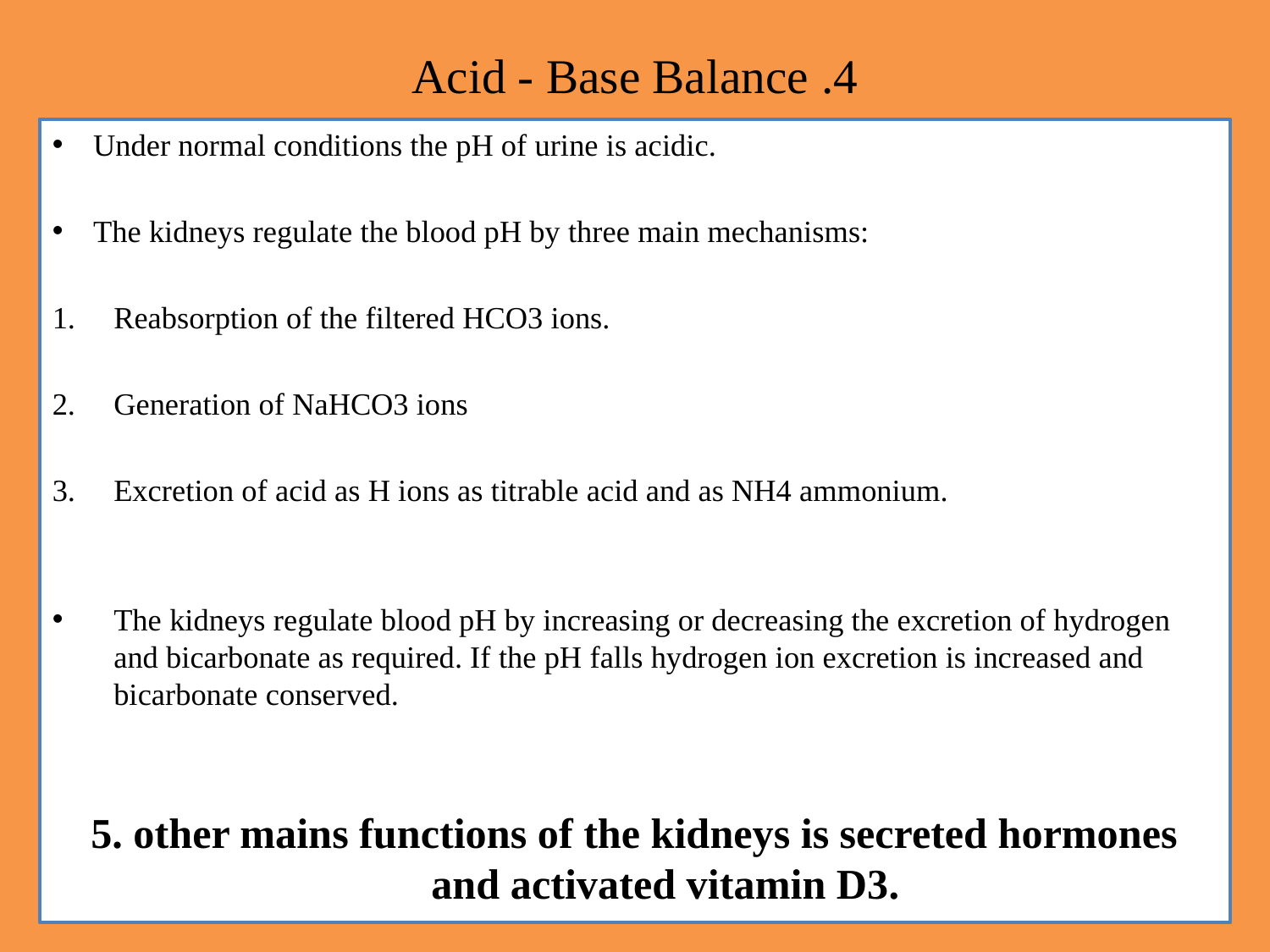

# 4. Acid - Base Balance
Under normal conditions the pH of urine is acidic.

The kidneys regulate the blood pH by three main mechanisms:

Reabsorption of the filtered HCO3 ions.

Generation of NaHCO3 ions

Excretion of acid as H ions as titrable acid and as NH4 ammonium.

The kidneys regulate blood pH by increasing or decreasing the excretion of hydrogen and bicarbonate as required. If the pH falls hydrogen ion excretion is increased and bicarbonate conserved.

5. other mains functions of the kidneys is secreted hormones and activated vitamin D3.